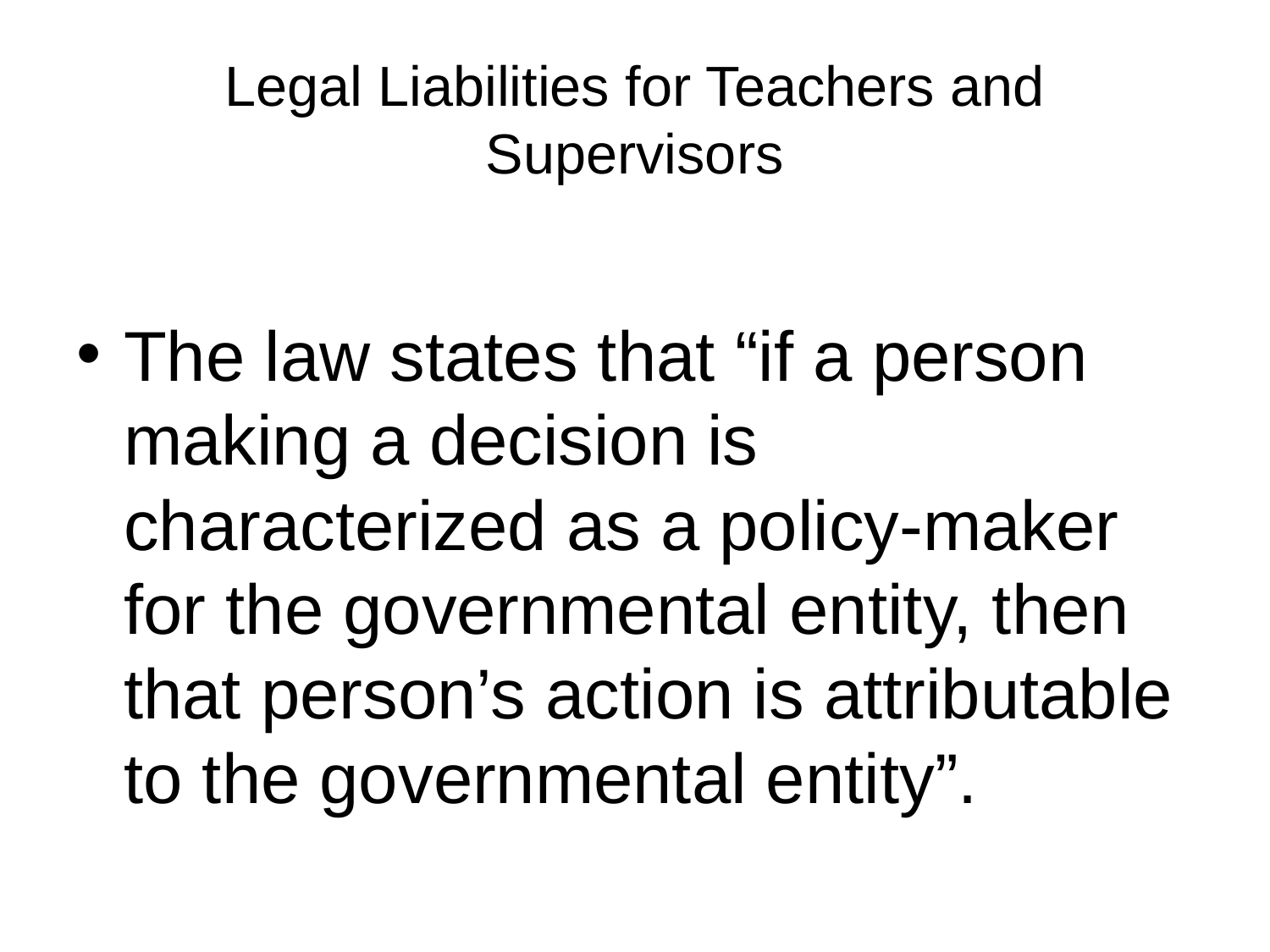

# Legal Liabilities for Teachers and Supervisors

The law states that “if a person making a decision is characterized as a policy-maker for the governmental entity, then that person’s action is attributable to the governmental entity”.